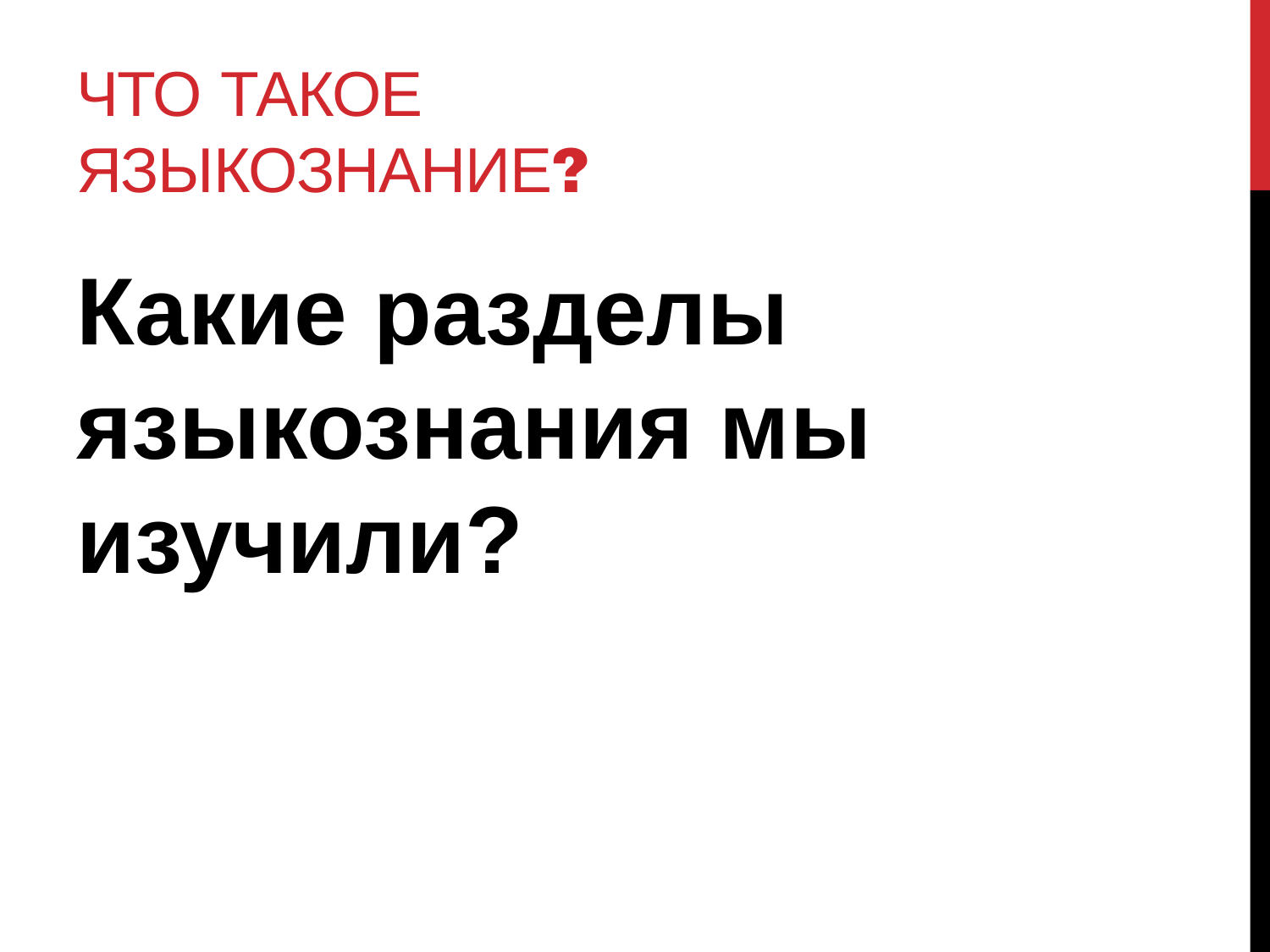

# Что такое языкознание?
Какие разделы языкознания мы изучили?